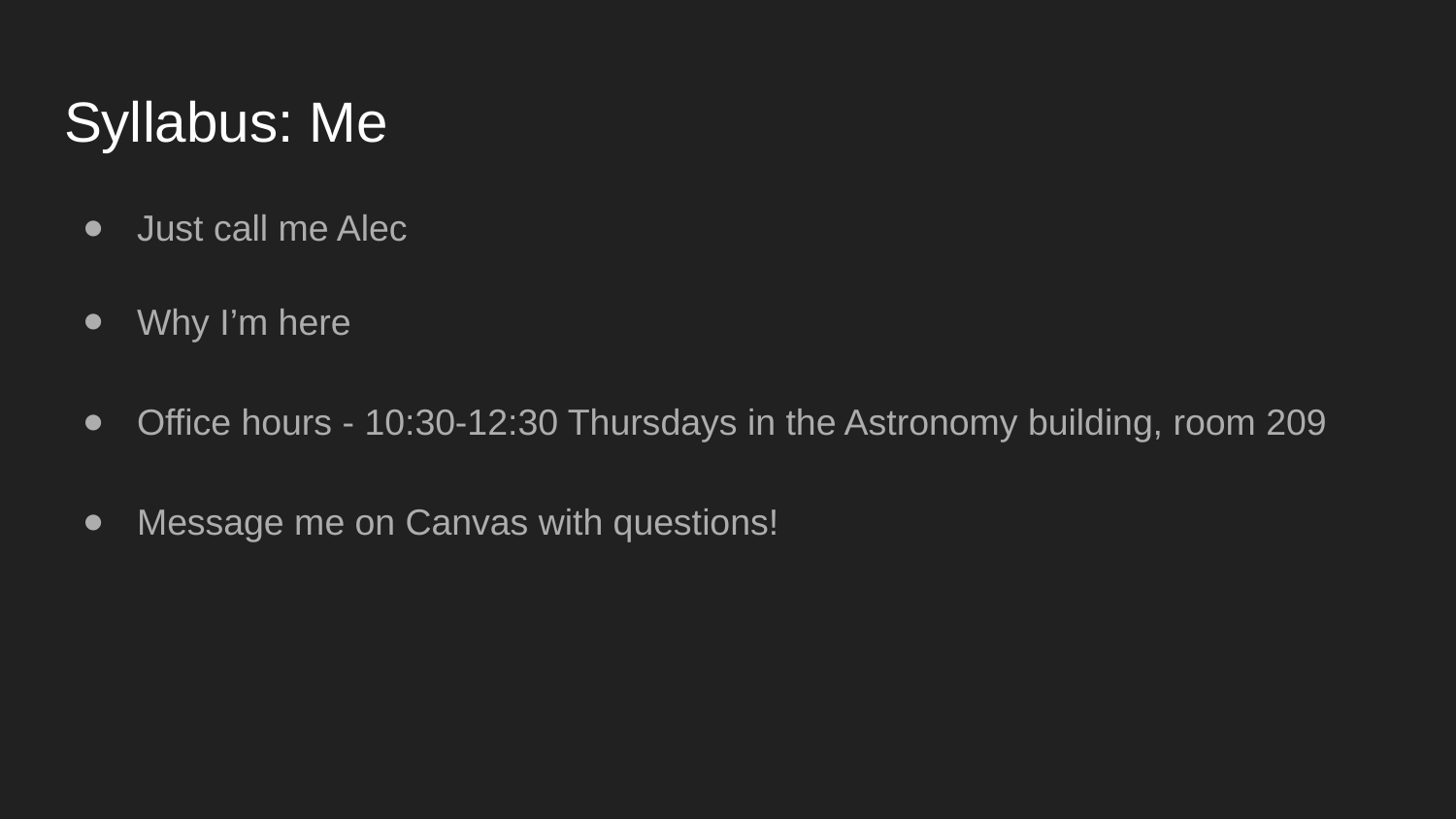

# Syllabus: Me
Just call me Alec
Why I’m here
Office hours - 10:30-12:30 Thursdays in the Astronomy building, room 209
Message me on Canvas with questions!